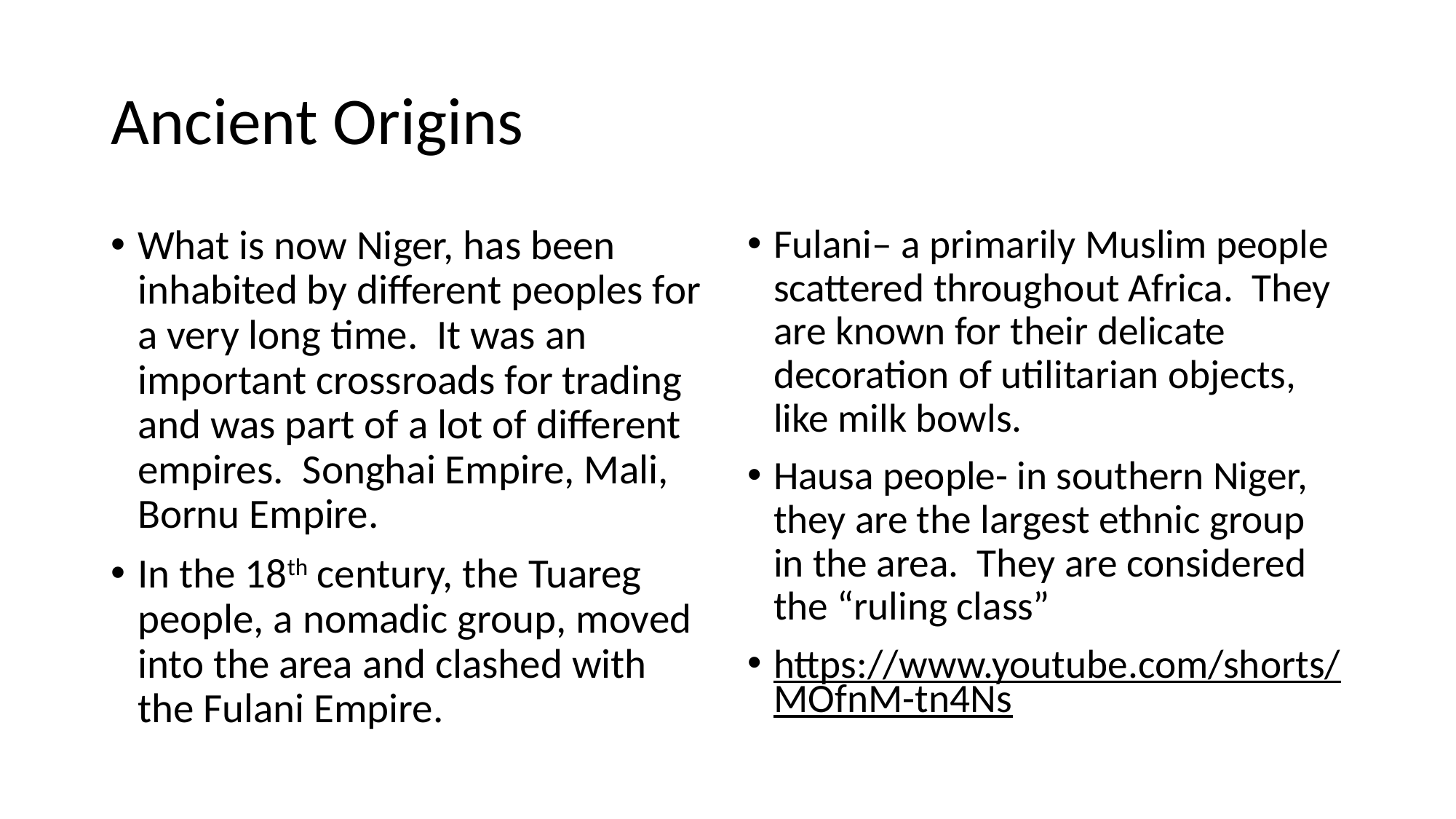

# Ancient Origins
What is now Niger, has been inhabited by different peoples for a very long time.  It was an important crossroads for trading and was part of a lot of different empires.  Songhai Empire, Mali, Bornu Empire.
In the 18th century, the Tuareg people, a nomadic group, moved into the area and clashed with the Fulani Empire.
Fulani– a primarily Muslim people scattered throughout Africa.  They are known for their delicate decoration of utilitarian objects, like milk bowls.
Hausa people- in southern Niger, they are the largest ethnic group in the area.  They are considered the “ruling class”
https://www.youtube.com/shorts/MOfnM-tn4Ns